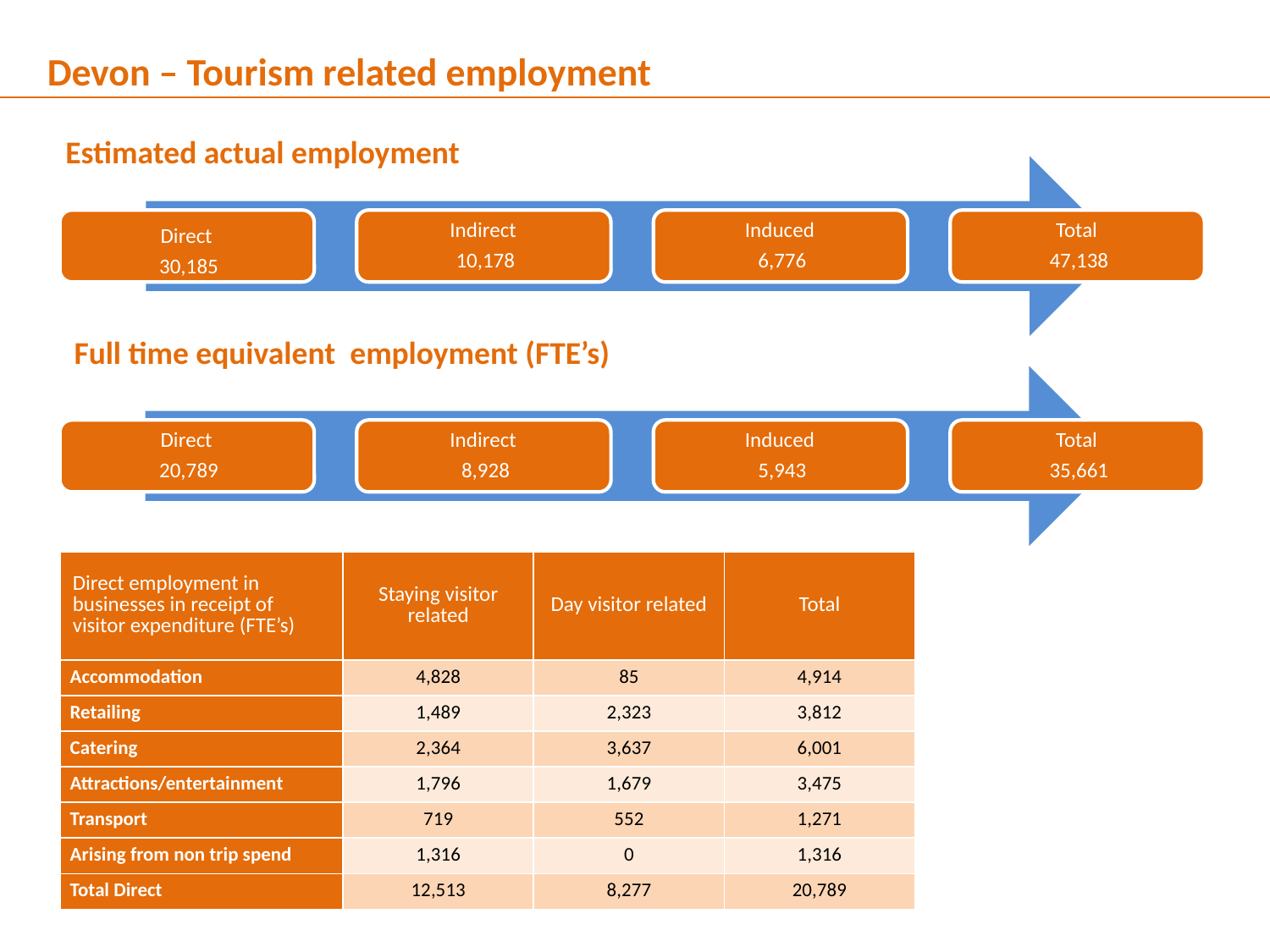

Devon – Tourism related employment

Estimated actual employment

Direct
30,185

Indirect
10,178
Induced
6,776
Total
47,138
Full time equivalent  employment (FTE’s)
Direct
20,789
Indirect
8,928
Induced
5,943
Total
35,661
| Direct employment in businesses in receipt of visitor expenditure (FTE’s) | Staying visitor related | Day visitor related | Total |
| --- | --- | --- | --- |
| Accommodation | 4,828 | 85 | 4,914 |
| Retailing | 1,489 | 2,323 | 3,812 |
| Catering | 2,364 | 3,637 | 6,001 |
| Attractions/entertainment | 1,796 | 1,679 | 3,475 |
| Transport | 719 | 552 | 1,271 |
| Arising from non trip spend | 1,316 | 0 | 1,316 |
| Total Direct | 12,513 | 8,277 | 20,789 |
6